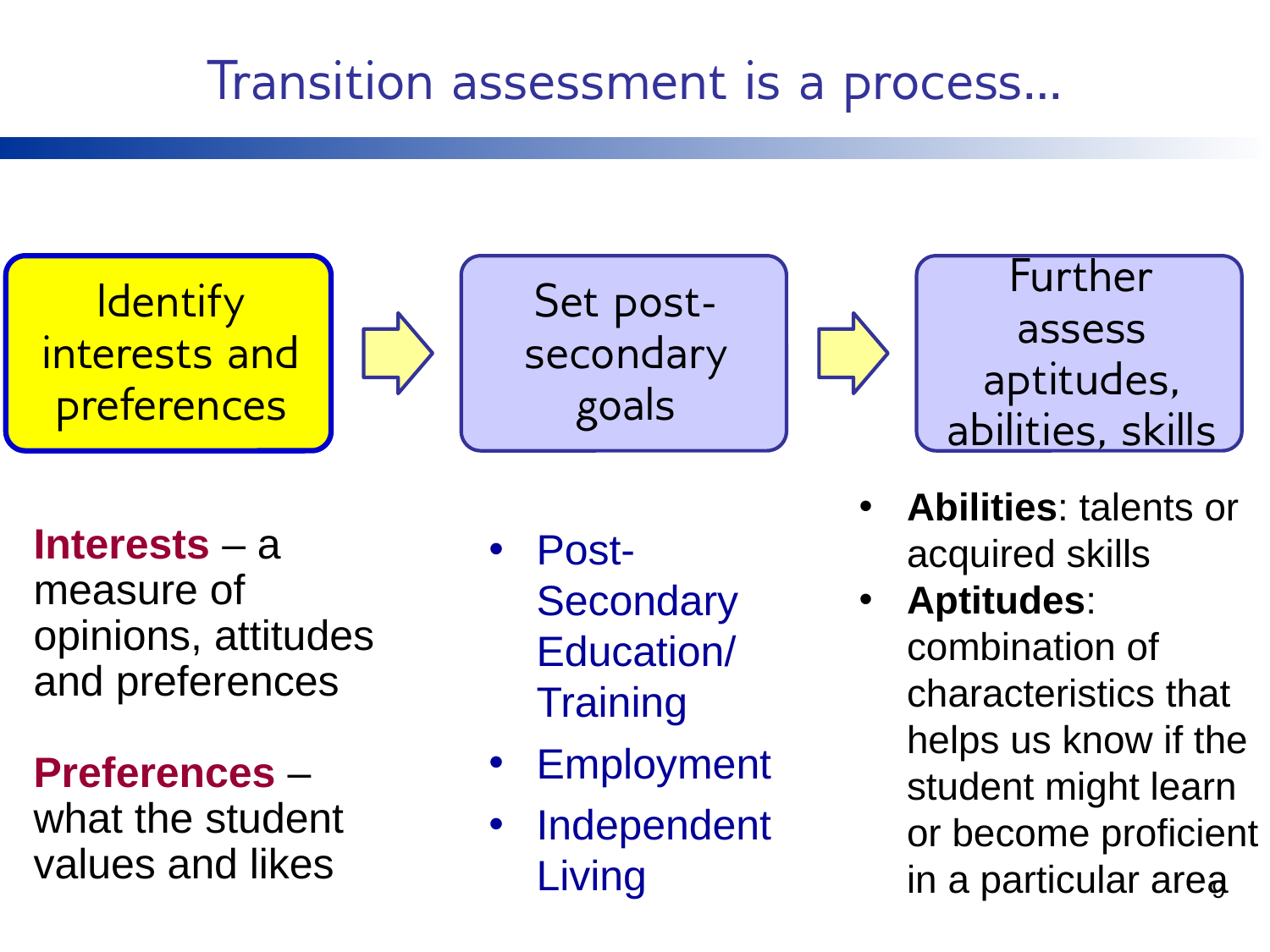

# Transition assessment is a process…
Identify interests and preferences

Set post- secondary goals

Further assess aptitudes, abilities, skills
Abilities: talents or acquired skills
Aptitudes: combination of characteristics that helps us know if the student might learn or become proficient in a particular area

Post-Secondary Education/ Training
Employment
Independent Living
Interests – a measure of opinions, attitudes and preferences

Preferences – what the student values and likes
9